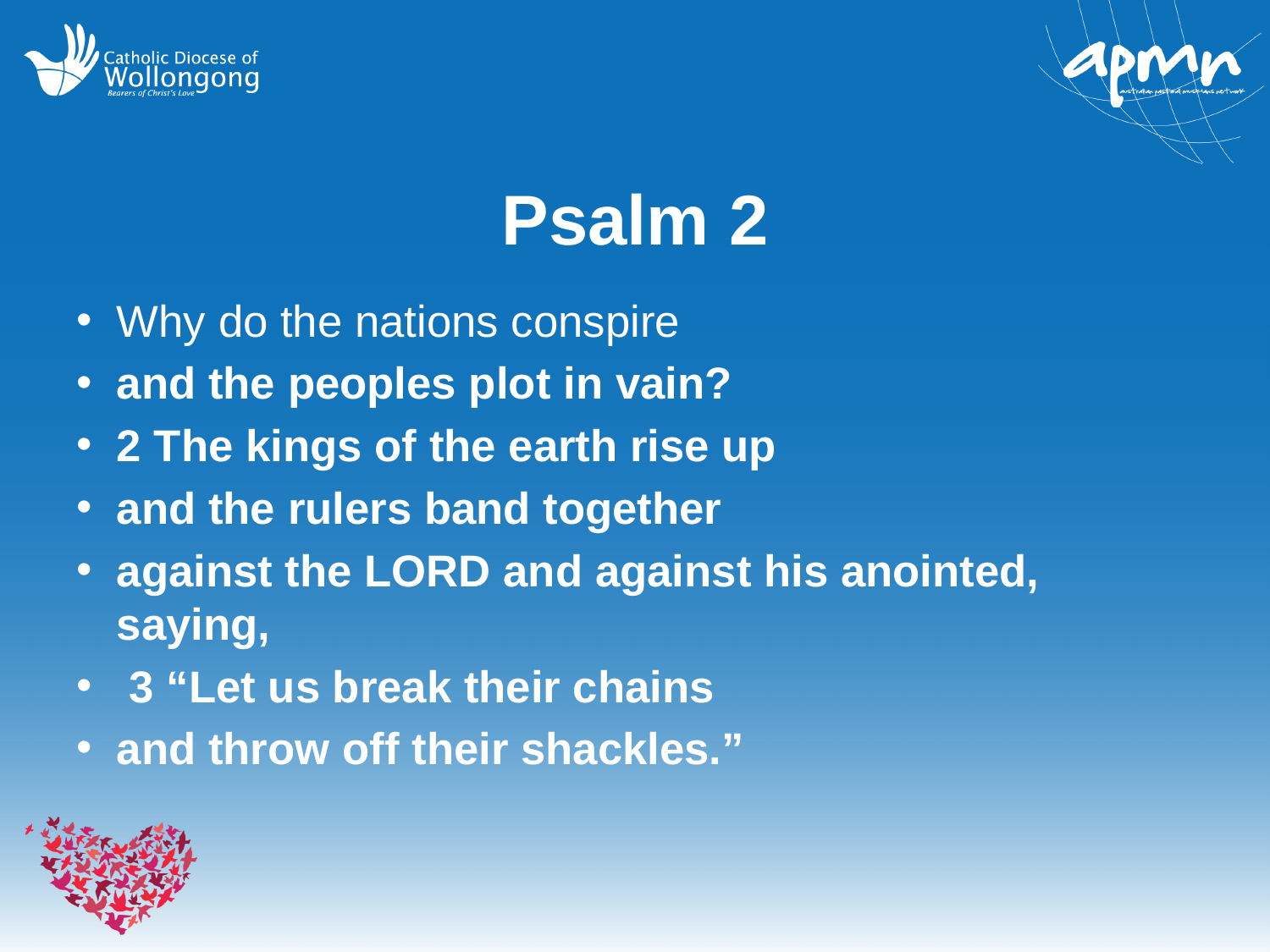

# Psalm 2
Why do the nations conspire
and the peoples plot in vain?
2 The kings of the earth rise up
and the rulers band together
against the LORD and against his anointed, saying,
 3 “Let us break their chains
and throw off their shackles.”